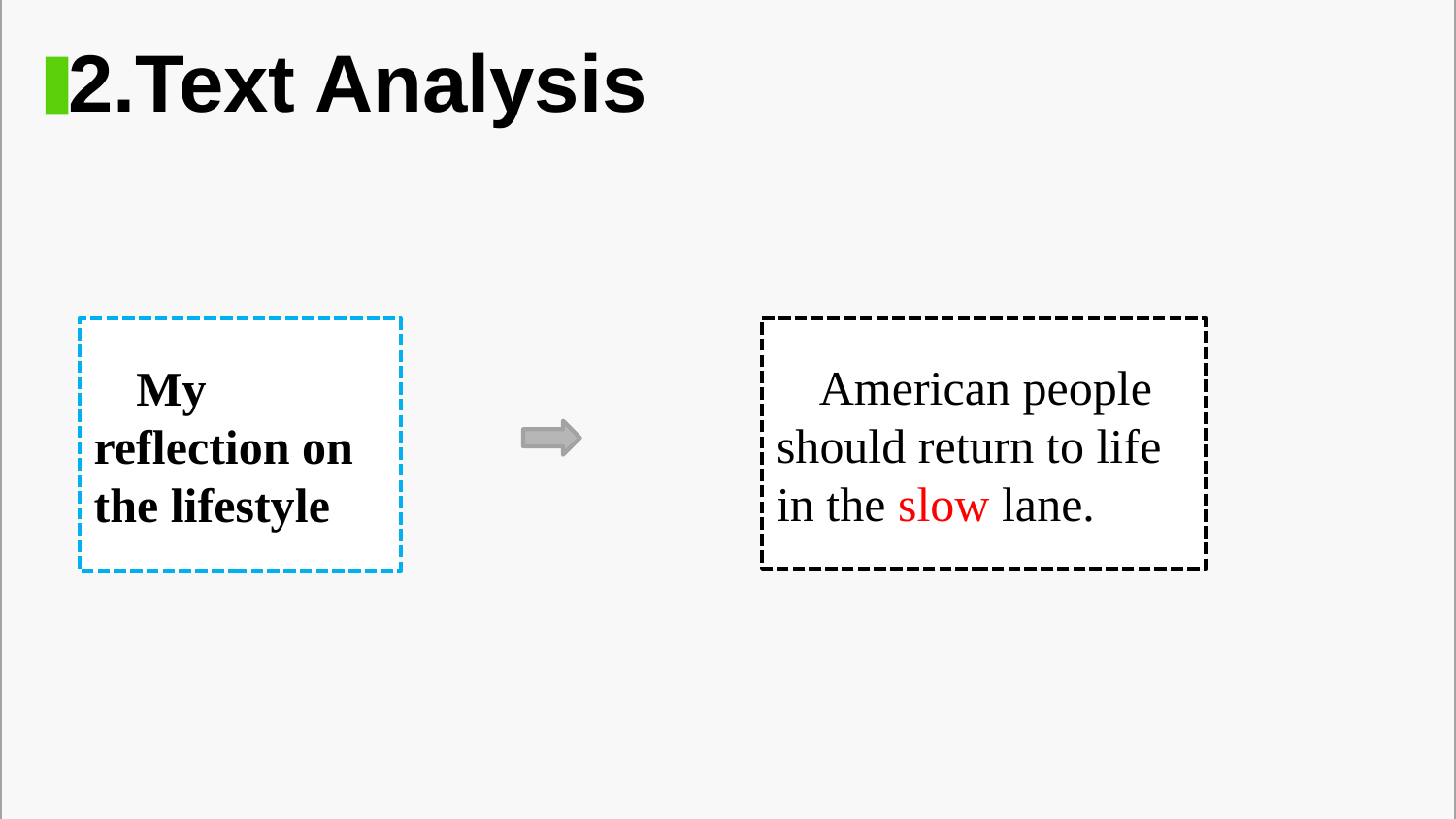

2.Text Analysis

My  reflection on the lifestyle
American people should return to life in the slow lane.